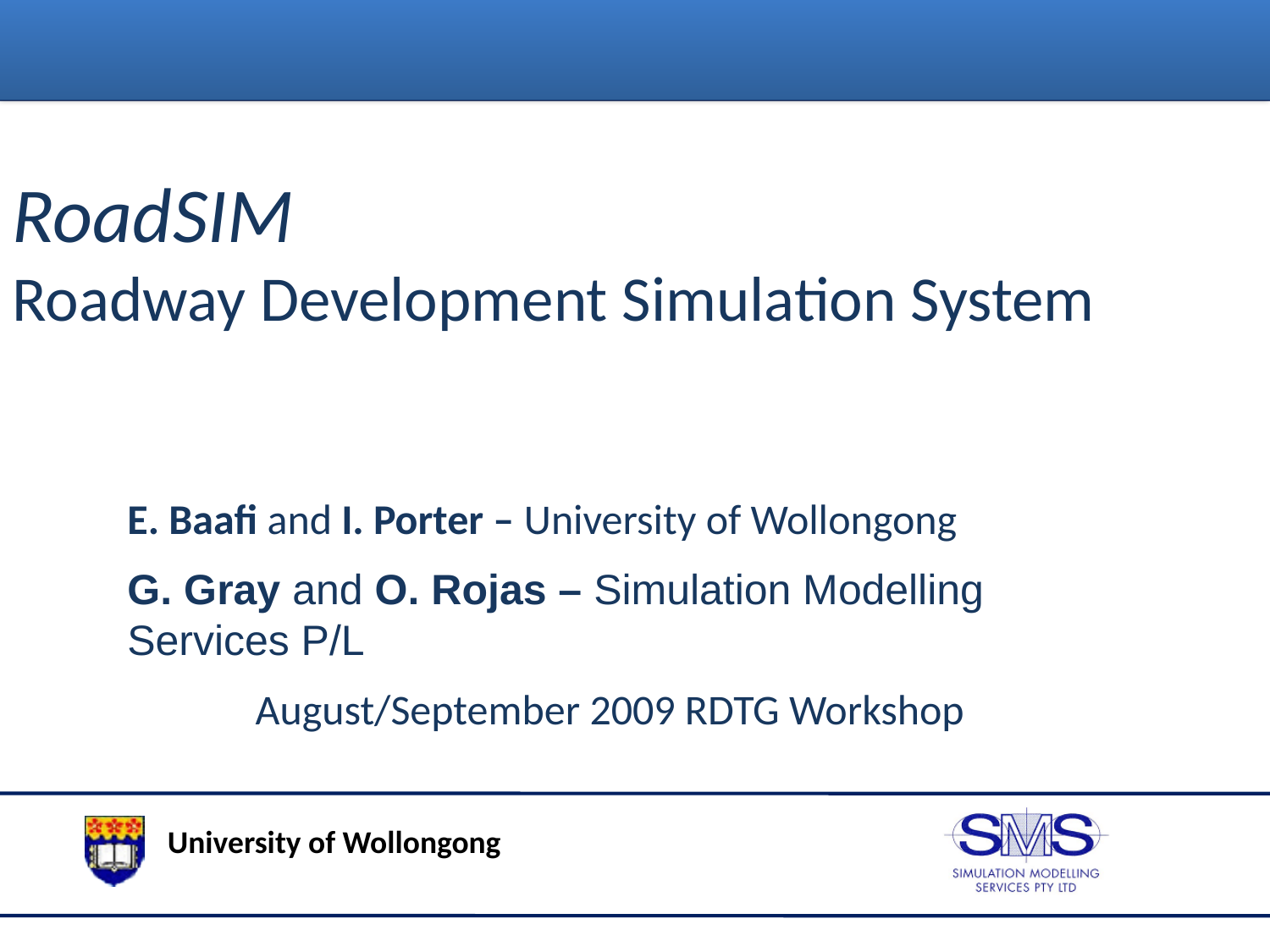

RoadSIM
Roadway Development Simulation System
E. Baafi and I. Porter – University of Wollongong
G. Gray and O. Rojas – Simulation Modelling Services P/L
August/September 2009 RDTG Workshop